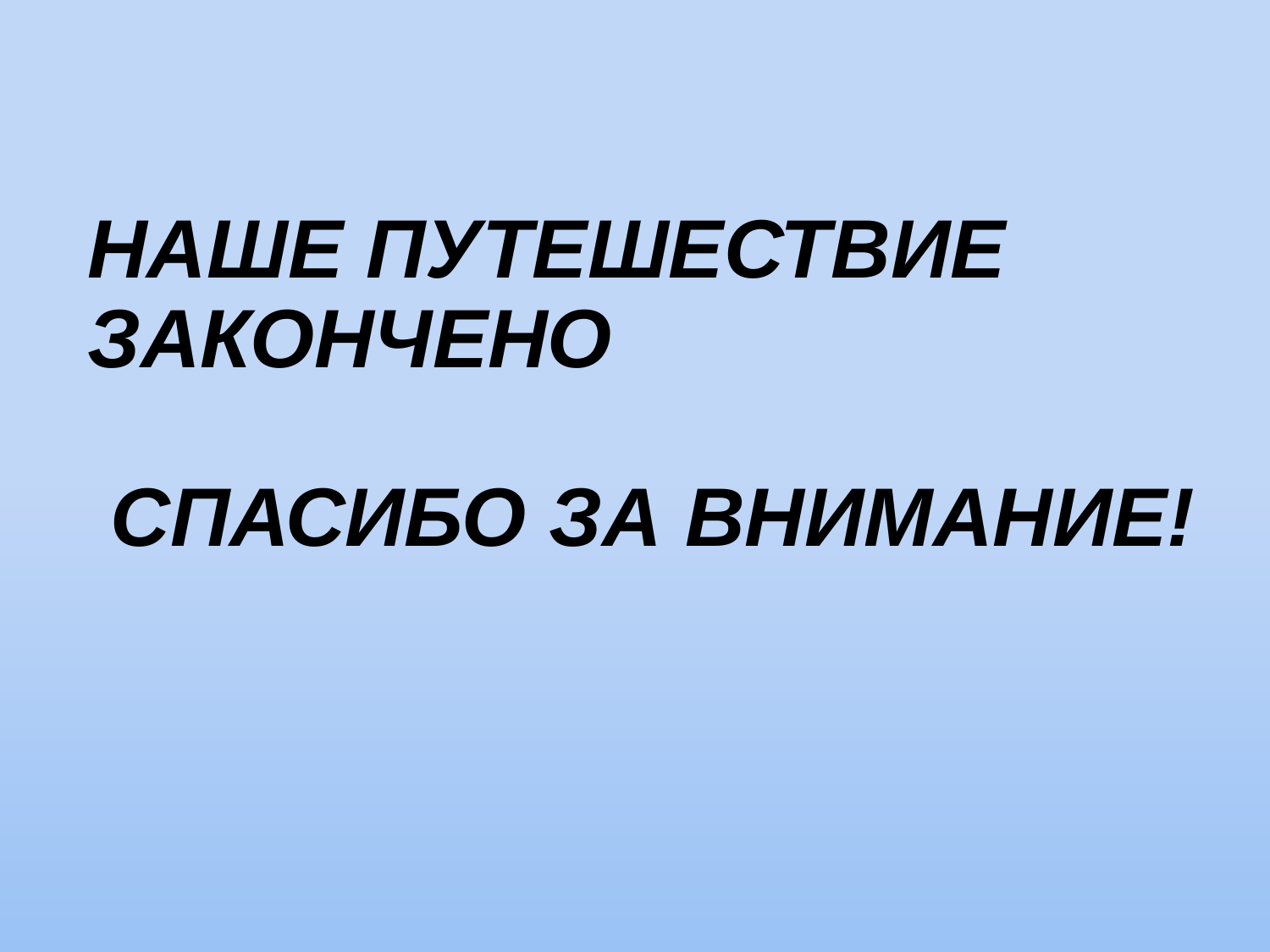

# НАШЕ ПУТЕШЕСТВИЕ ЗАКОНЧЕНО СПАСИБО ЗА ВНИМАНИЕ!